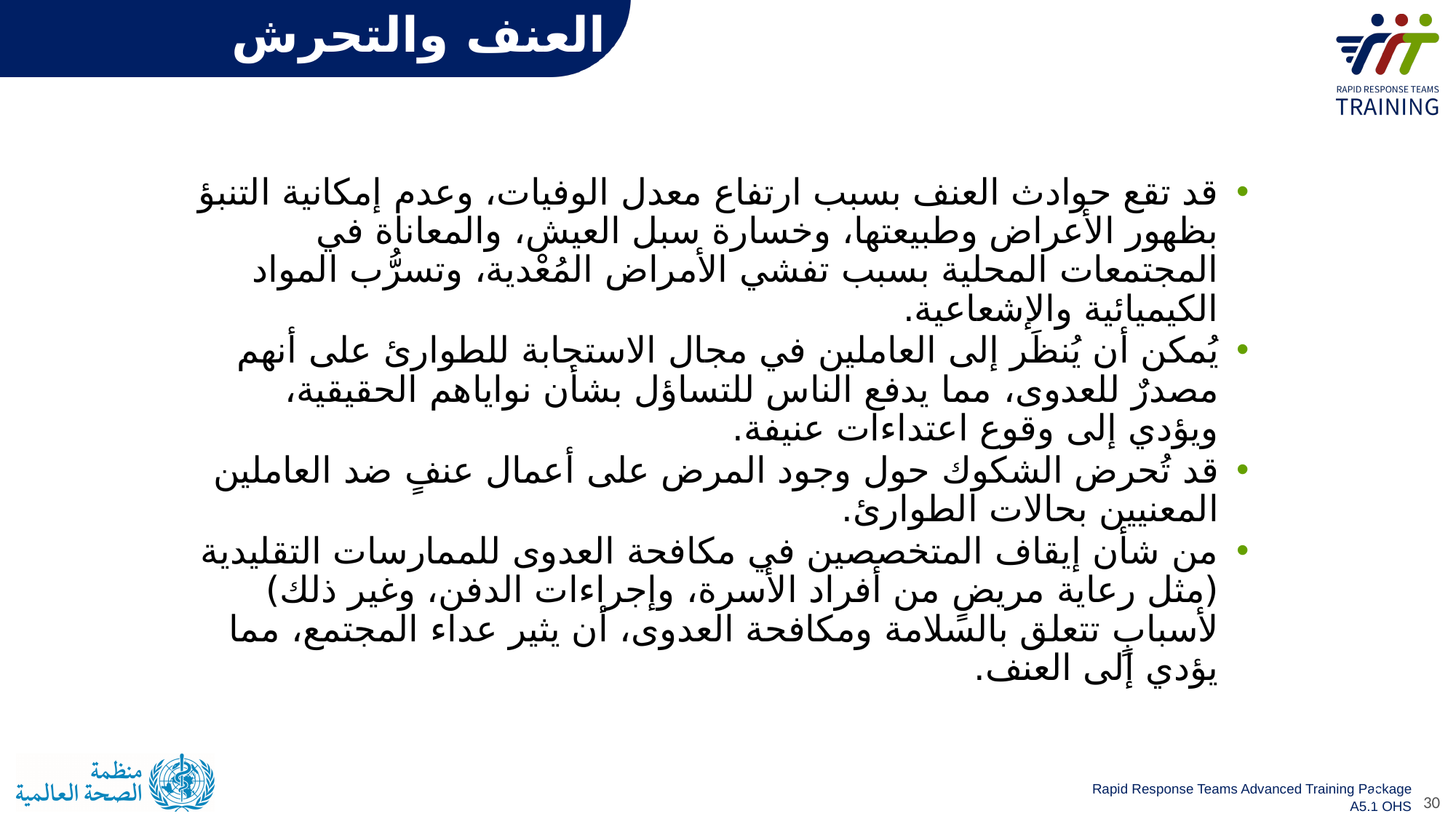

# العنف والتحرش
قد تقع حوادث العنف بسبب ارتفاع معدل الوفيات، وعدم إمكانية التنبؤ بظهور الأعراض وطبيعتها، وخسارة سبل العيش، والمعاناة في المجتمعات المحلية بسبب تفشي الأمراض المُعْدية، وتسرُّب المواد الكيميائية والإشعاعية.
يُمكن أن يُنظَر إلى العاملين في مجال الاستجابة للطوارئ على أنهم مصدرٌ للعدوى، مما يدفع الناس للتساؤل بشأن نواياهم الحقيقية، ويؤدي إلى وقوع اعتداءات عنيفة.
قد تُحرض الشكوك حول وجود المرض على أعمال عنفٍ ضد العاملين المعنيين بحالات الطوارئ.
من شأن إيقاف المتخصصين في مكافحة العدوى للممارسات التقليدية (مثل رعاية مريضٍ من أفراد الأسرة، وإجراءات الدفن، وغير ذلك) لأسبابٍ تتعلق بالسلامة ومكافحة العدوى، أن يثير عداء المجتمع، مما يؤدي إلى العنف.
30